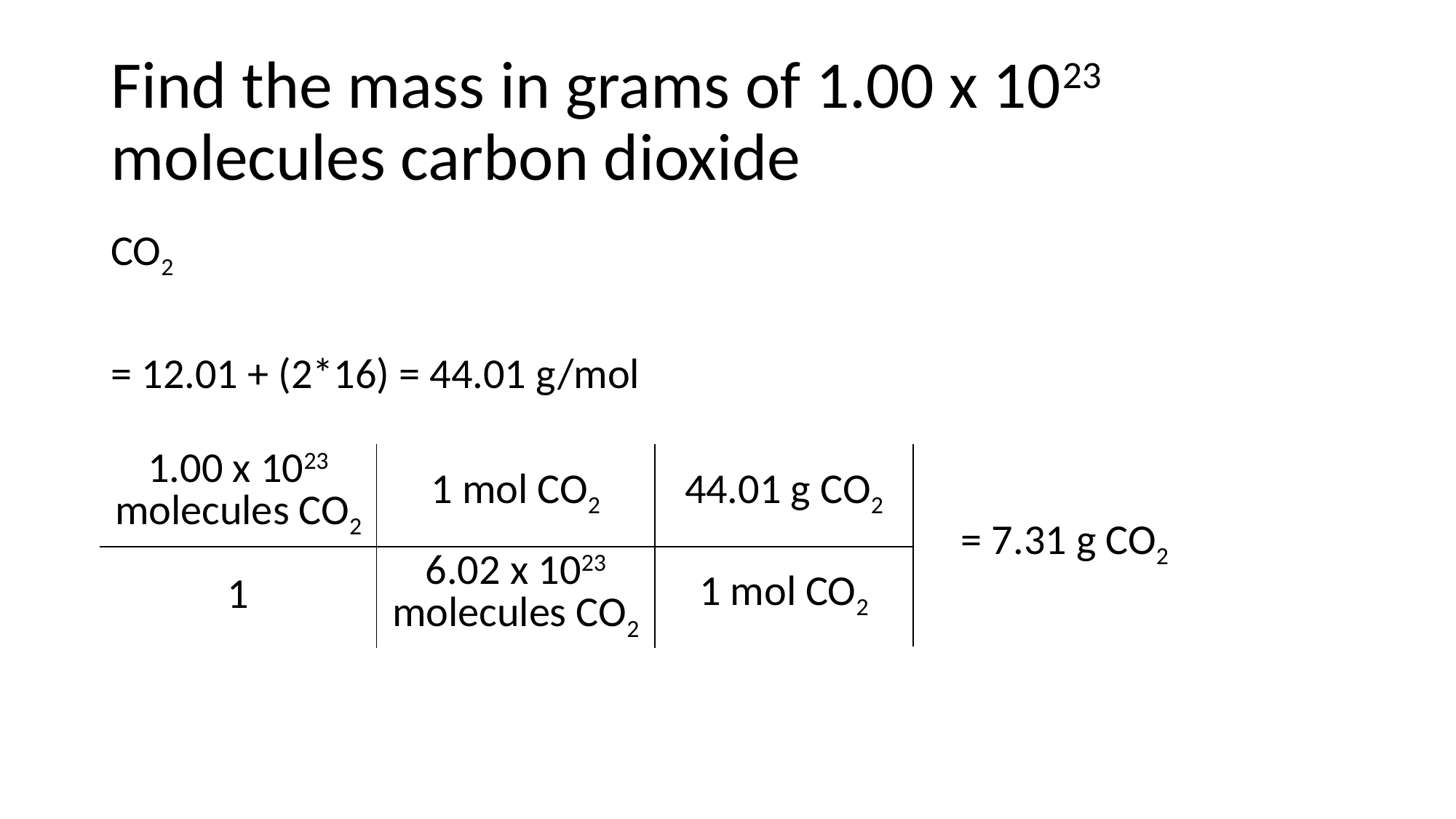

# Find the mass in grams of 1.00 x 1023 molecules carbon dioxide
CO2

= 12.01 + (2*16) = 44.01 g/mol

| 1.00 x 1023 molecules CO2 | 1 mol CO2 | 44.01 g CO2 | = 7.31 g CO2 |
| --- | --- | --- | --- |
| 1 | 6.02 x 1023 molecules CO2 | 1 mol CO2 |  |